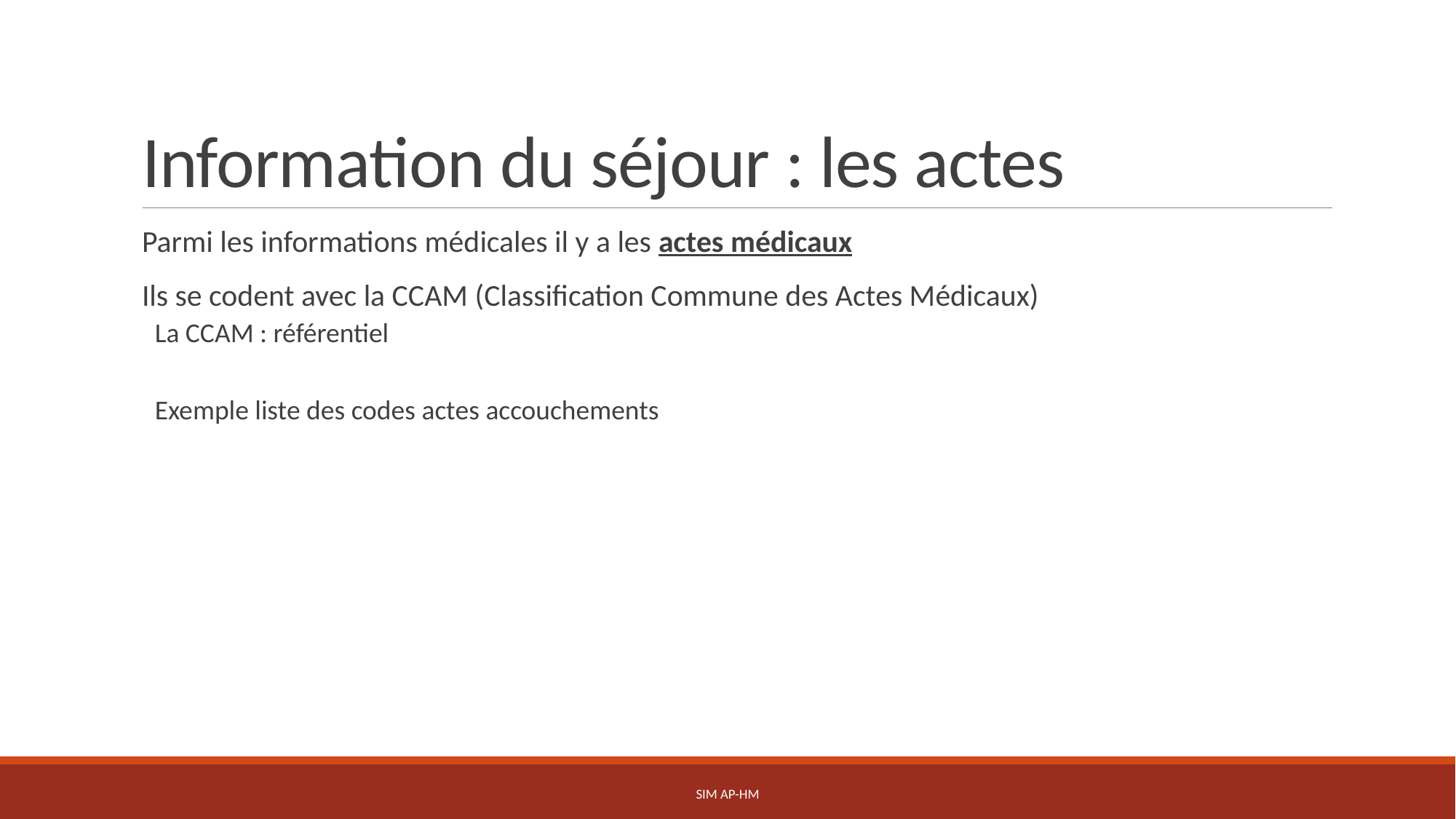

# Information du séjour : les actes
Parmi les informations médicales il y a les actes médicaux
Ils se codent avec la CCAM (Classification Commune des Actes Médicaux)
La CCAM : référentiel

Exemple liste des codes actes accouchements

SIM AP-HM